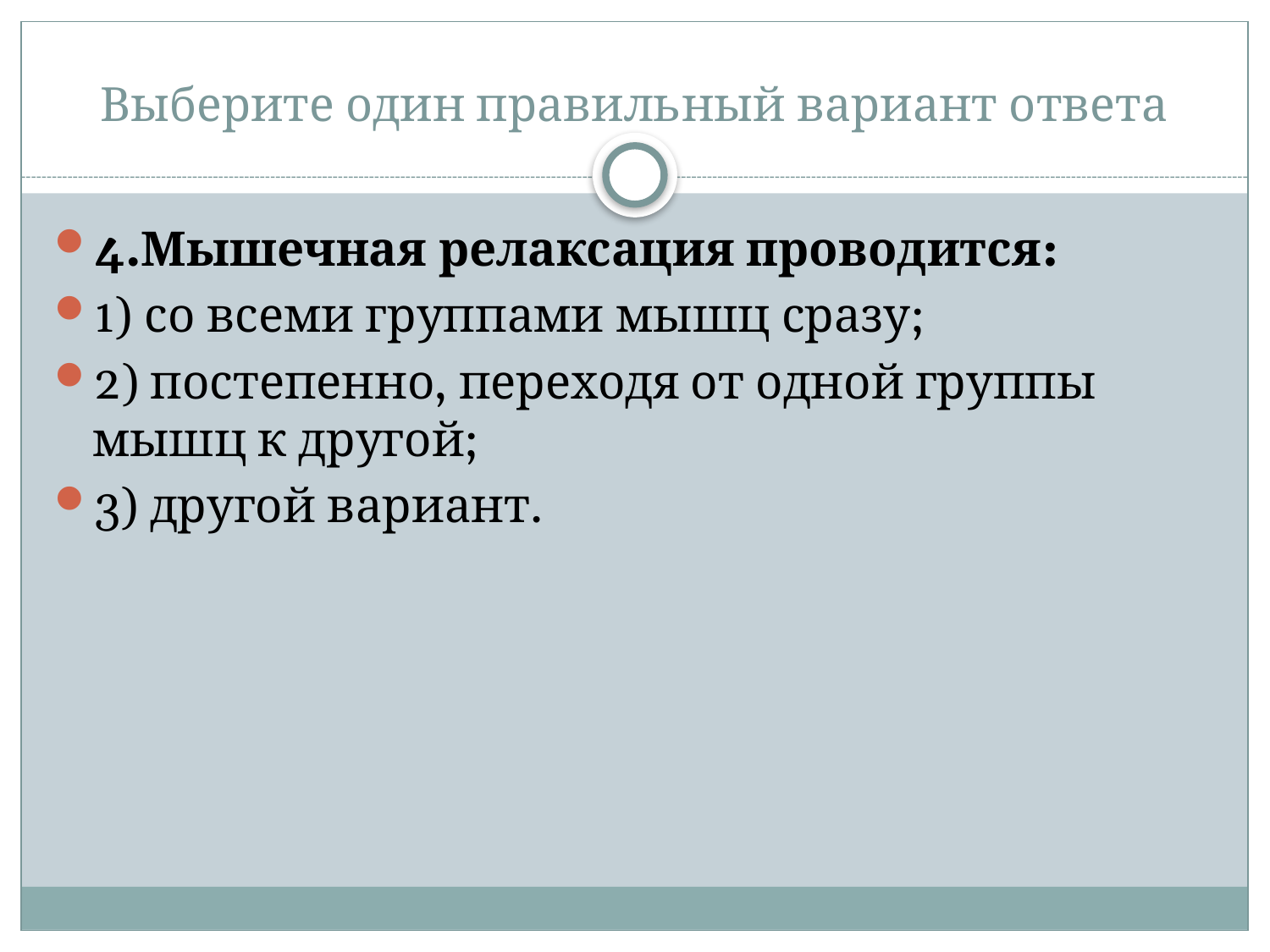

# Выберите один правильный вариант ответа
4.Мышечная релаксация проводится:
1) со всеми группами мышц сразу;
2) постепенно, переходя от одной группы мышц к другой;
3) другой вариант.